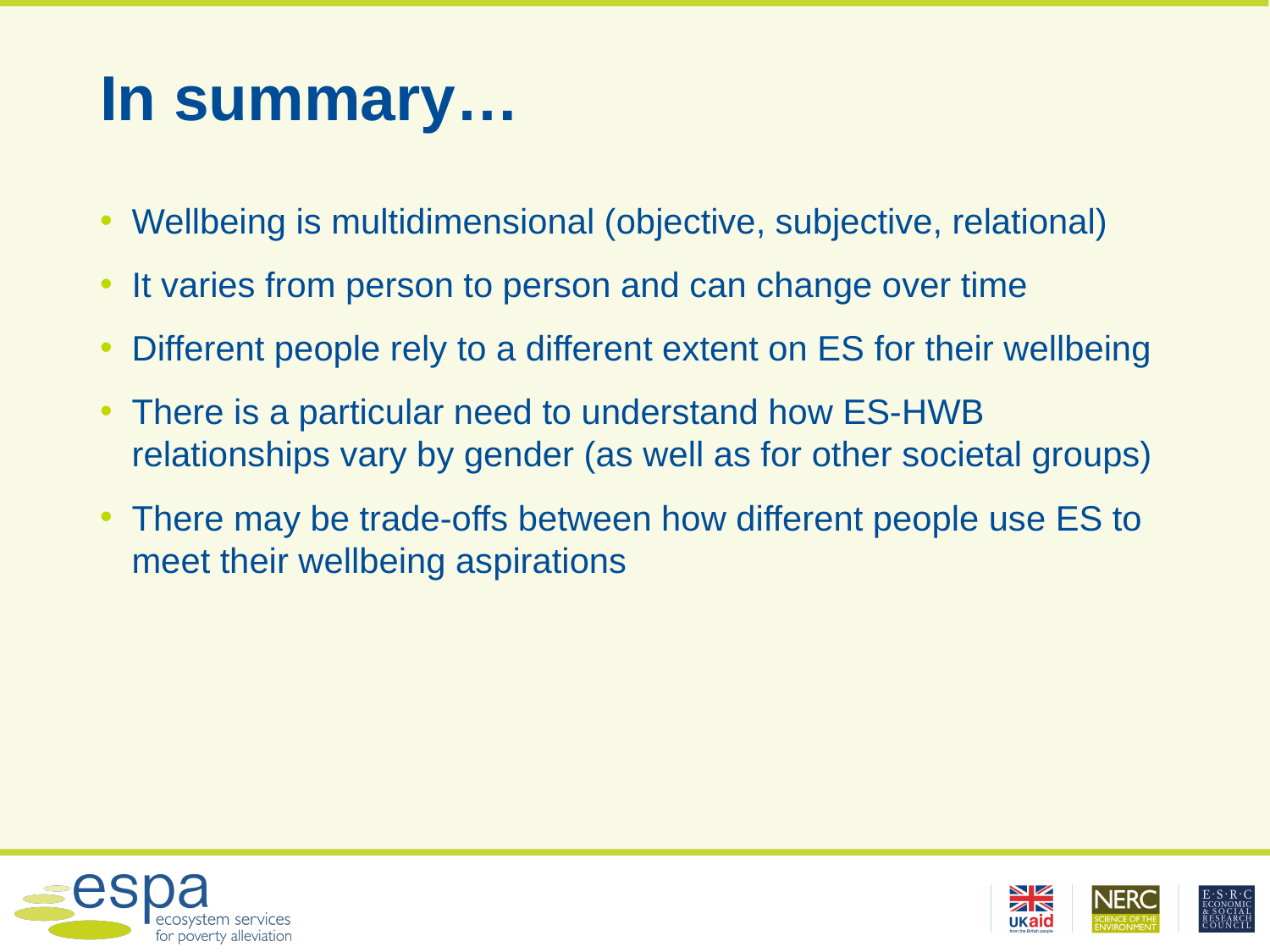

# In summary…
Wellbeing is multidimensional (objective, subjective, relational)
It varies from person to person and can change over time
Different people rely to a different extent on ES for their wellbeing
There is a particular need to understand how ES-HWB relationships vary by gender (as well as for other societal groups)
There may be trade-offs between how different people use ES to meet their wellbeing aspirations